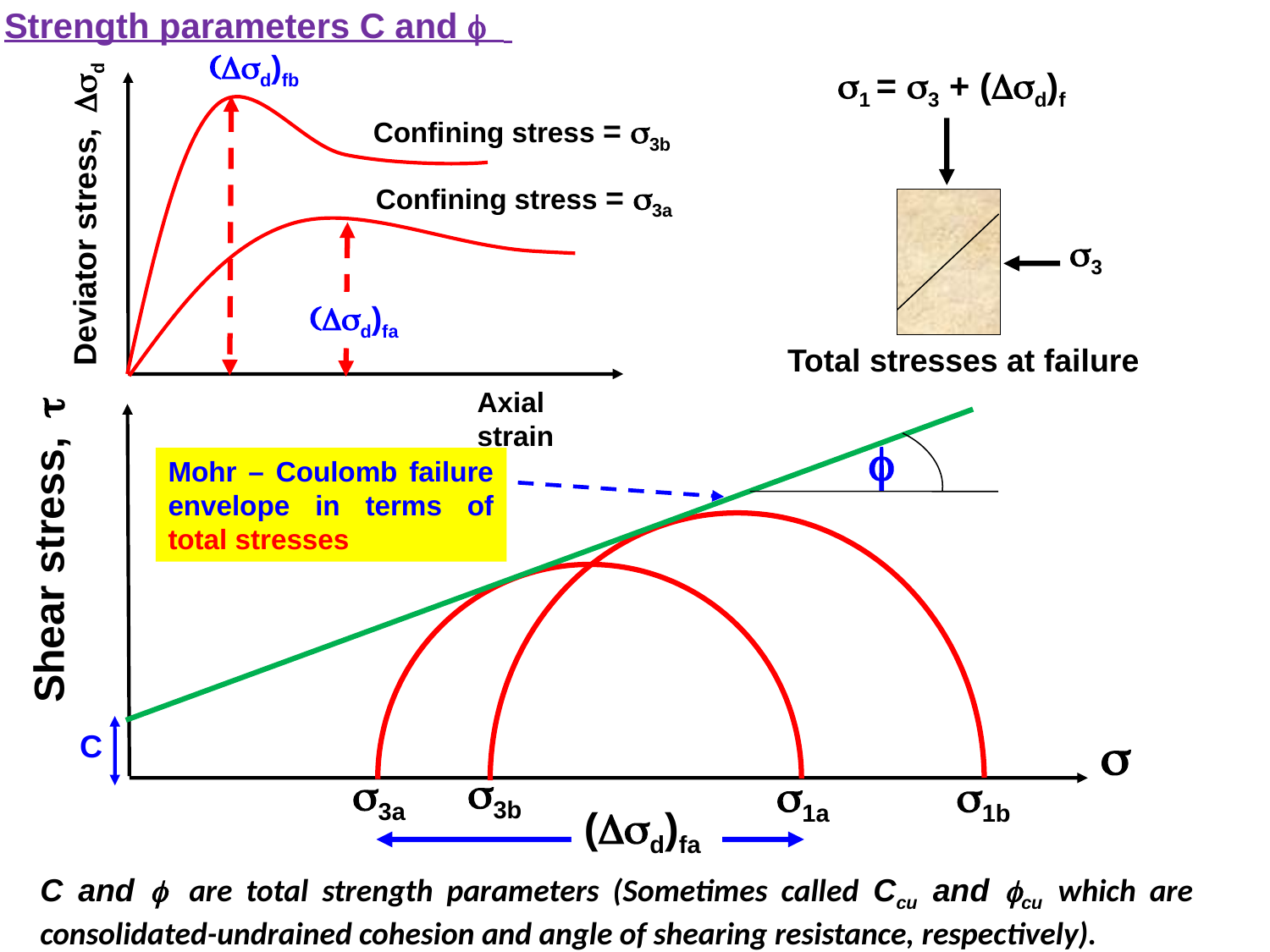

Strength parameters C and φ
Deviator stress, Δσd

Axial strain

(Δσd)fb

Confining stress = σ3b
σ1 = σ3 + (Δσd)f

σ3

Total stresses at failure
Confining stress = σ3a

(Δσd)fa

Shear stress, τ

σ

φ

Mohr – Coulomb failure envelope in terms of total stresses

C

σ3b
σ1b

(Δσd)fa

σ3a
σ1a
C and φ are total strength parameters (Sometimes called Ccu and φcu which are consolidated-undrained cohesion and angle of shearing resistance, respectively).